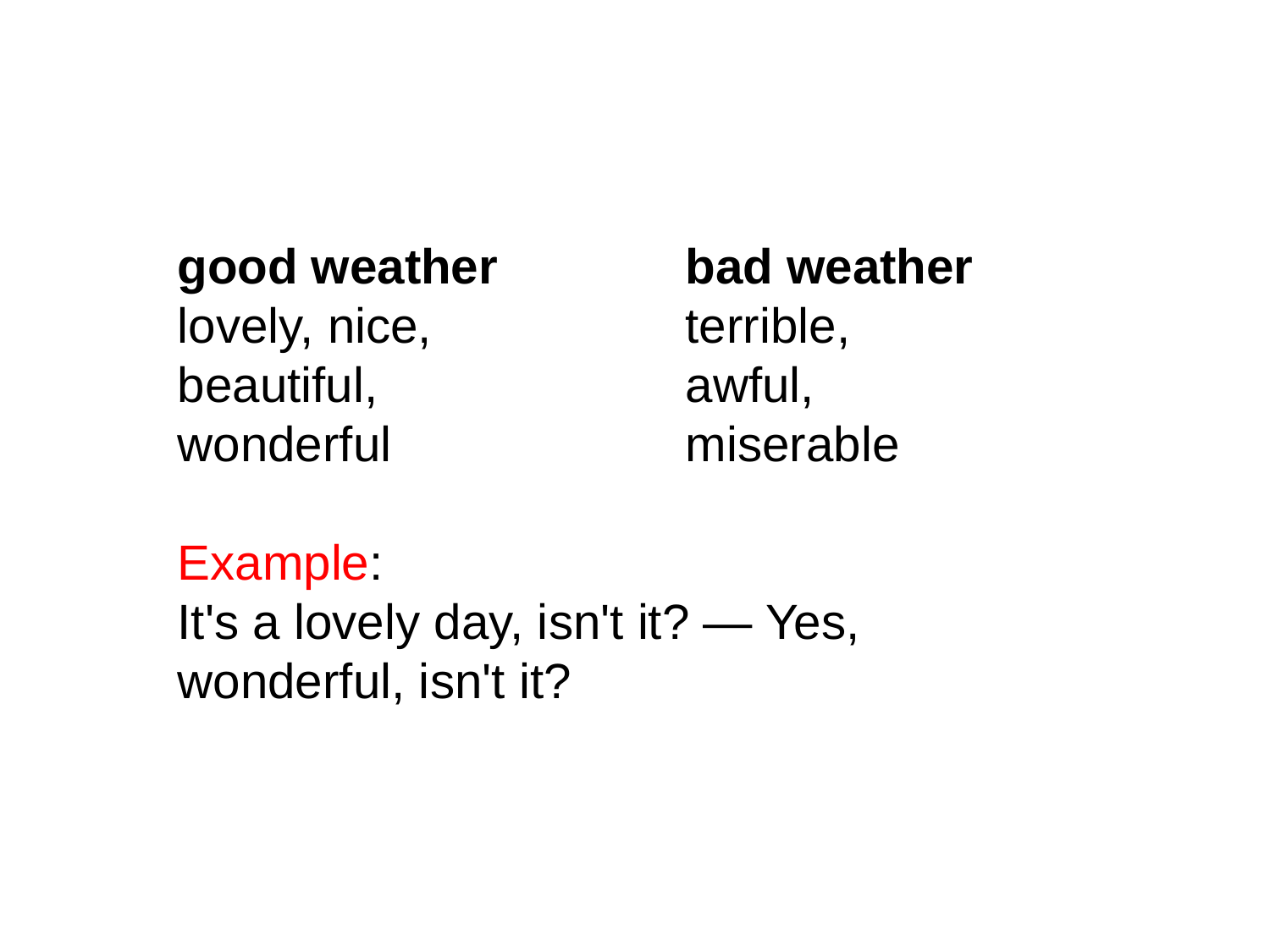

good weather       	bad weather
lovely, nice, 		terrible,
beautiful, 			awful,
wonderful 			miserable

Example:
It's a lovely day, isn't it? — Yes, wonderful, isn't it?